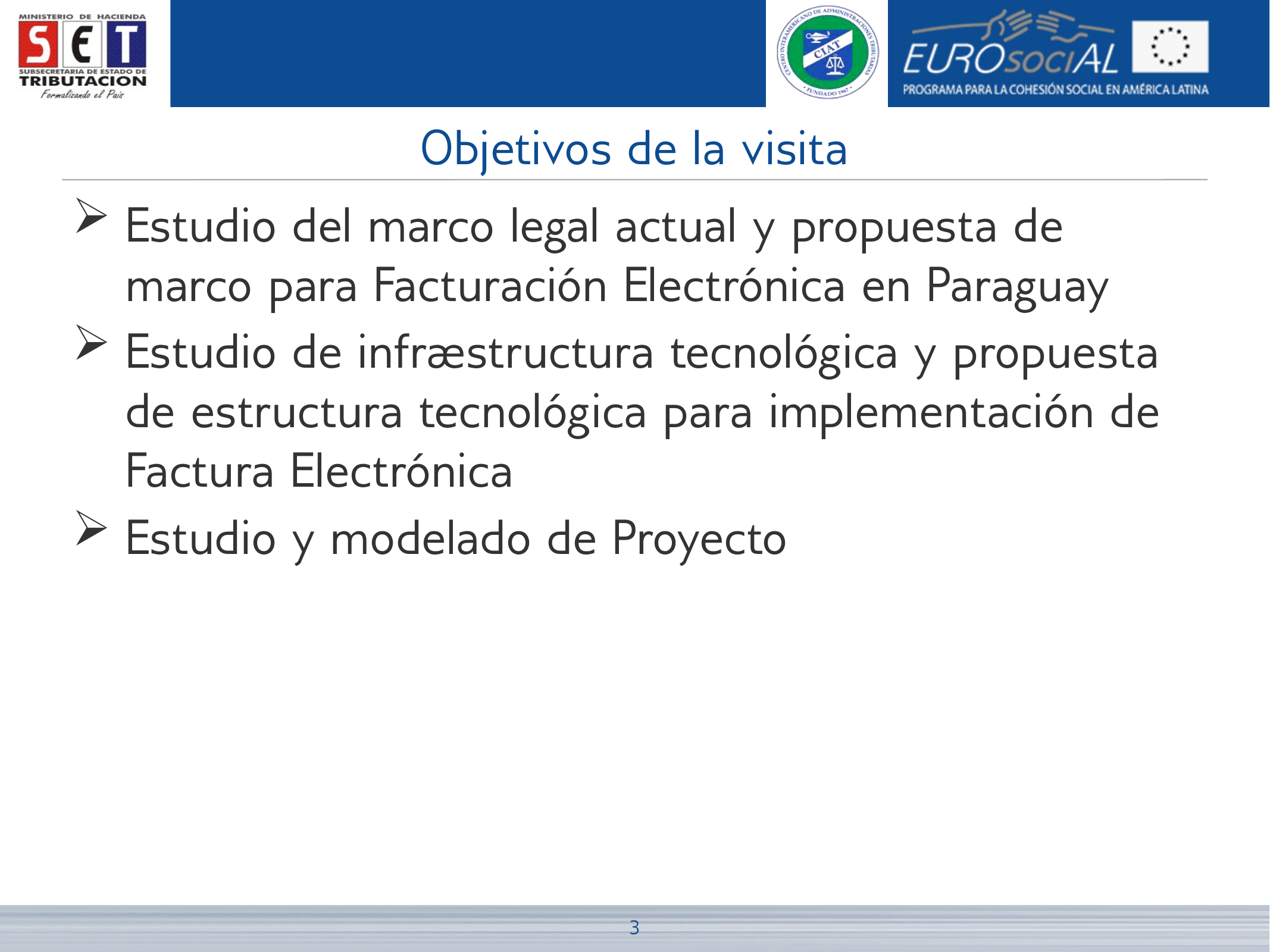

# Objetivos de la visita
Estudio del marco legal actual y propuesta de marco para Facturación Electrónica en Paraguay
Estudio de infraestructura tecnológica y propuesta de estructura tecnológica para implementación de Factura Electrónica
Estudio y modelado de Proyecto

3